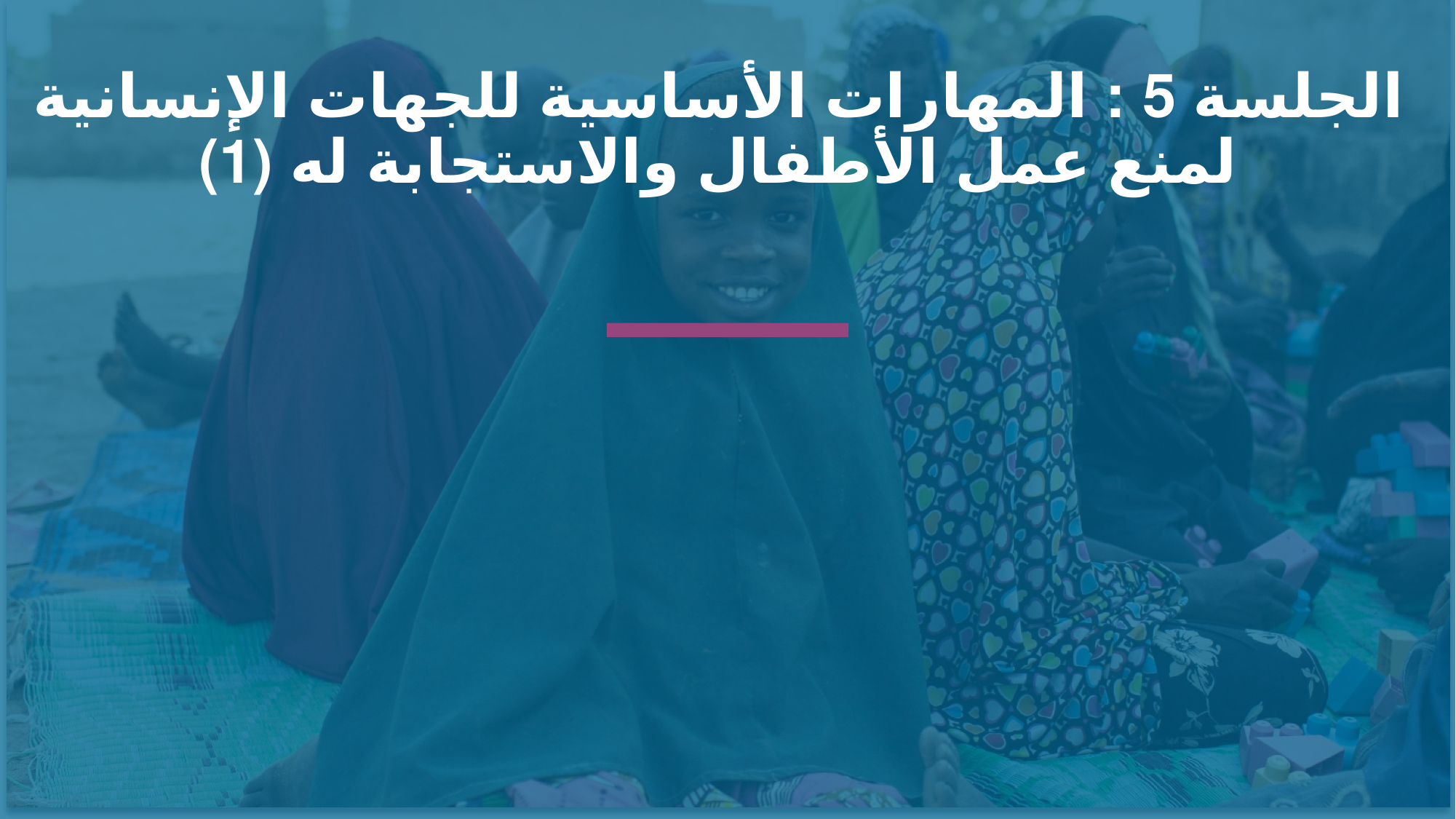

الجلسة 5 : المهارات الأساسية للجهات الإنسانية لمنع عمل الأطفال والاستجابة له (1)